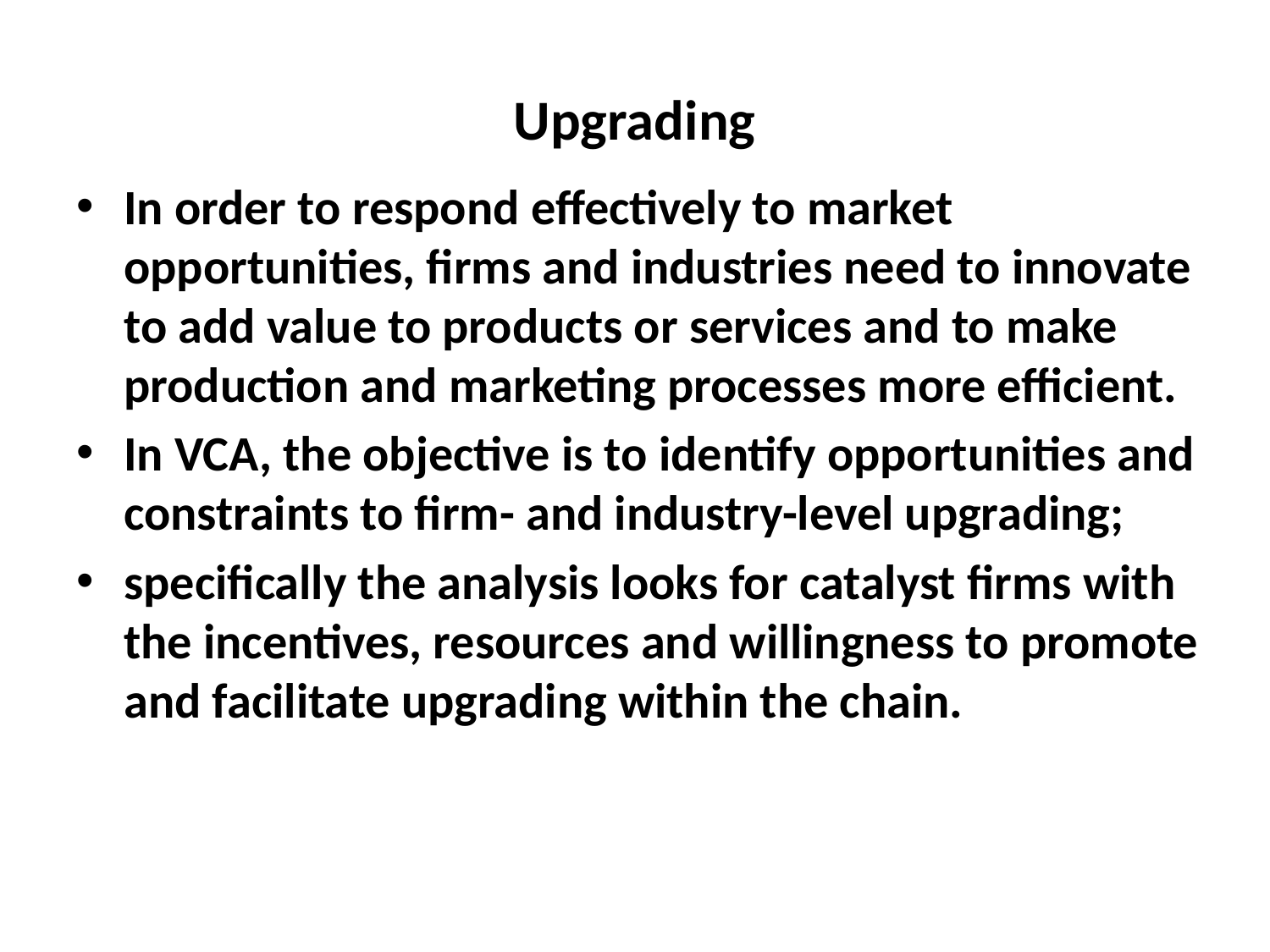

# Upgrading
In order to respond effectively to market opportunities, firms and industries need to innovate to add value to products or services and to make production and marketing processes more efficient.
In VCA, the objective is to identify opportunities and constraints to firm- and industry-level upgrading;
specifically the analysis looks for catalyst firms with the incentives, resources and willingness to promote and facilitate upgrading within the chain.